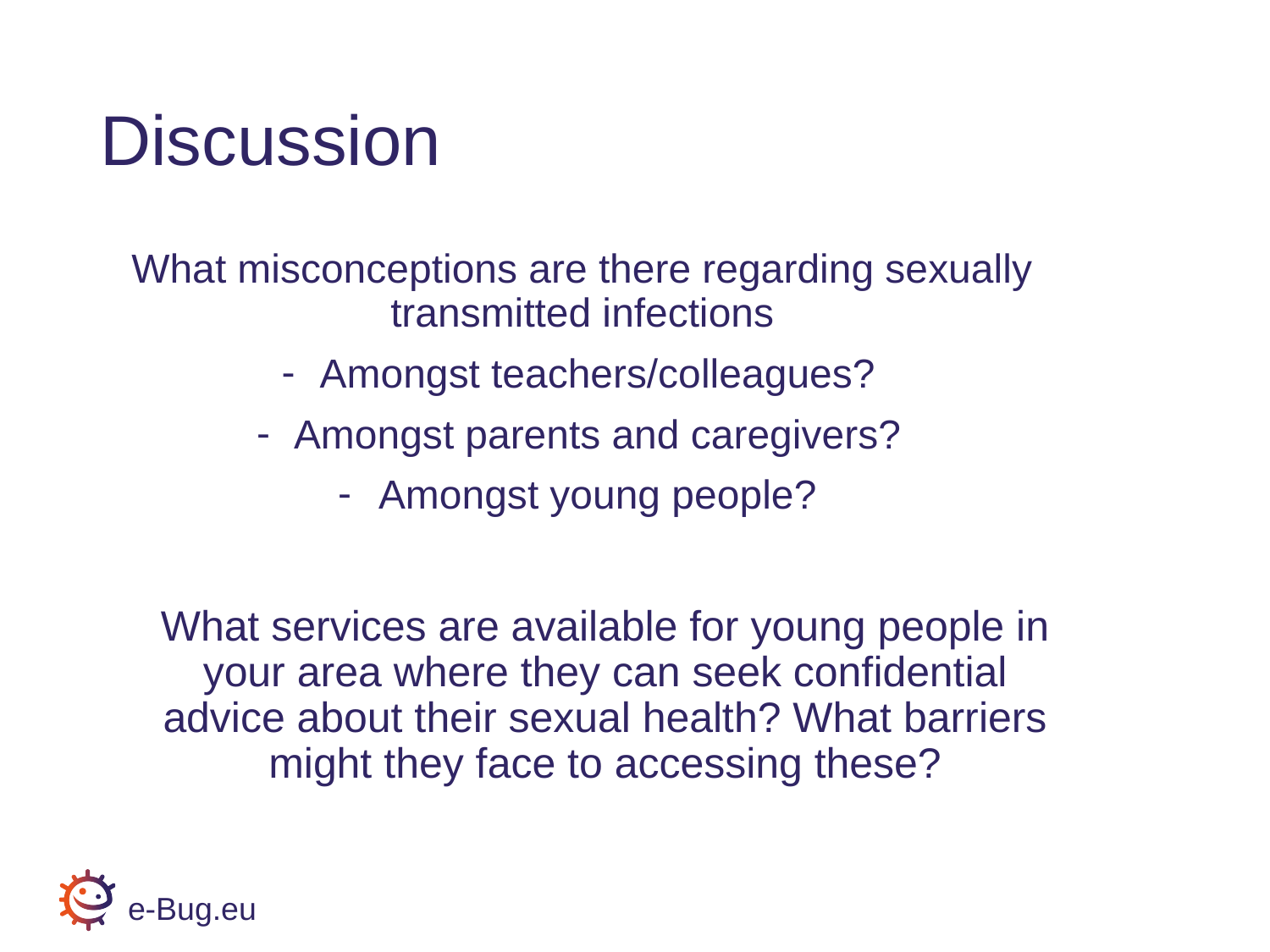

# Discussion
What misconceptions are there regarding sexually transmitted infections
Amongst teachers/colleagues?
Amongst parents and caregivers?
Amongst young people?

What services are available for young people in your area where they can seek confidential advice about their sexual health? What barriers might they face to accessing these?
e-Bug.eu